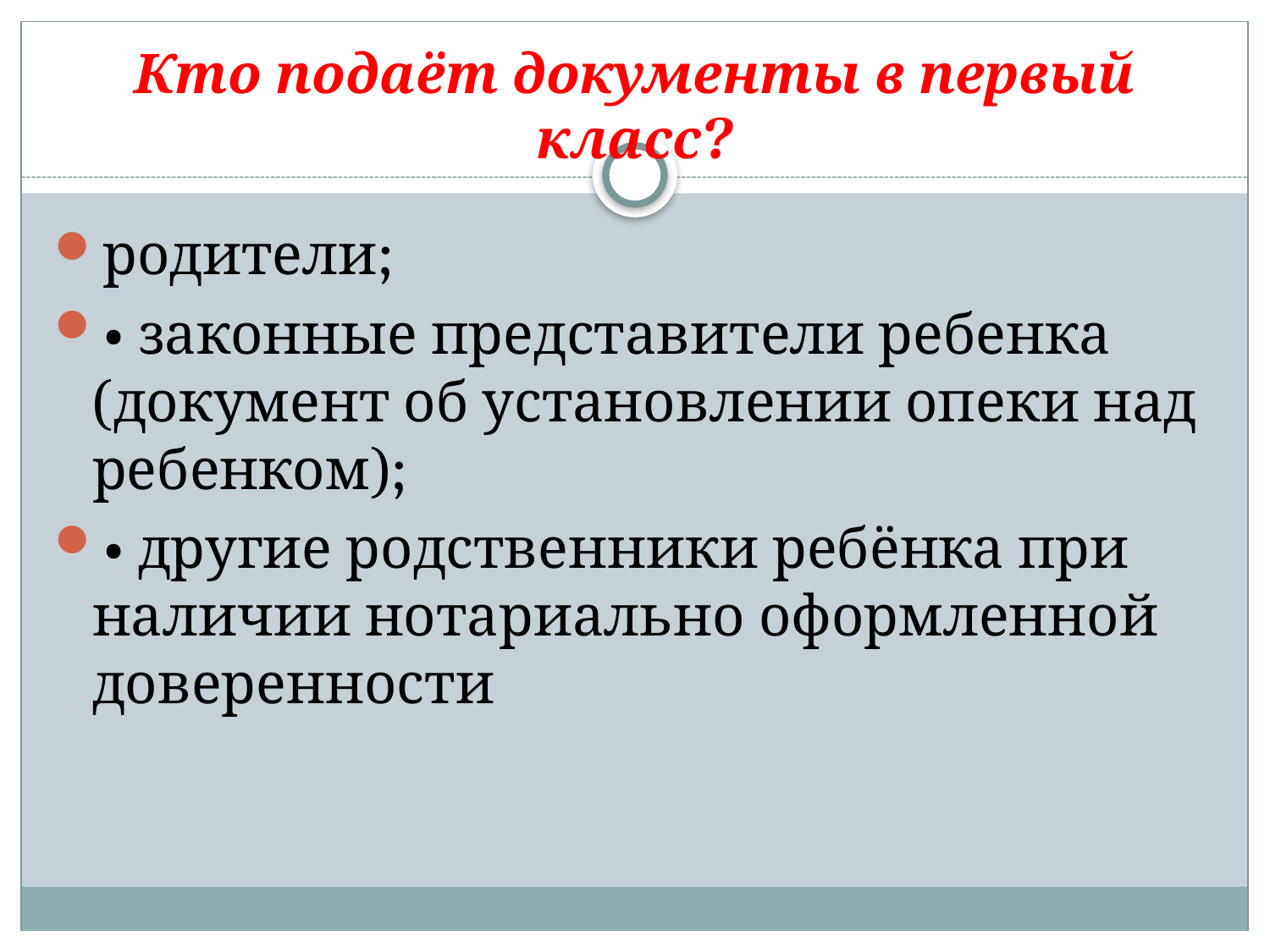

# Кто подаёт документы в первый класс?
родители;
• законные представители ребенка (документ об установлении опеки над ребенком);
• другие родственники ребёнка при наличии нотариально оформленной доверенности